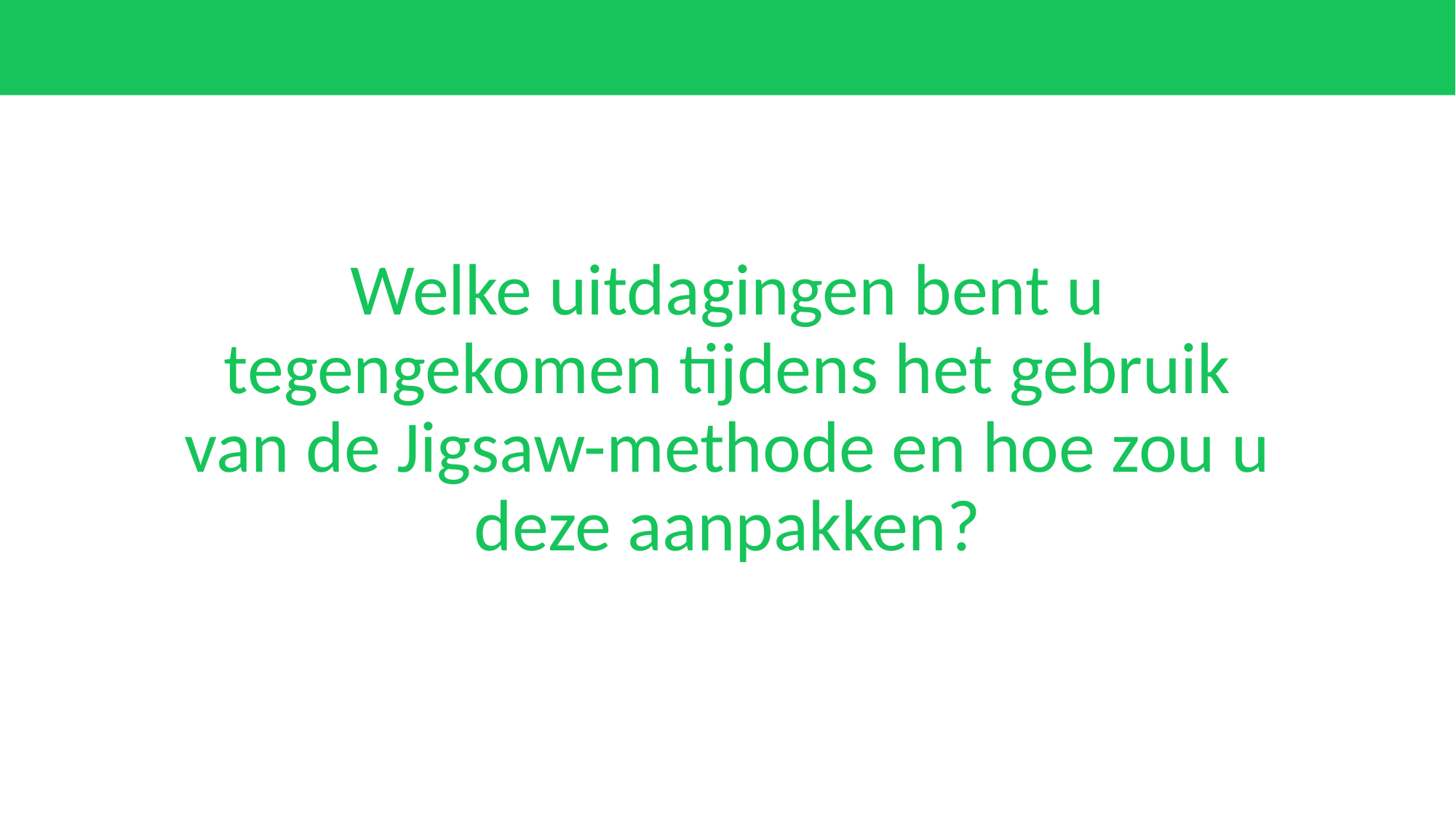

# Welke uitdagingen bent u tegengekomen tijdens het gebruik van de Jigsaw-methode en hoe zou u deze aanpakken?